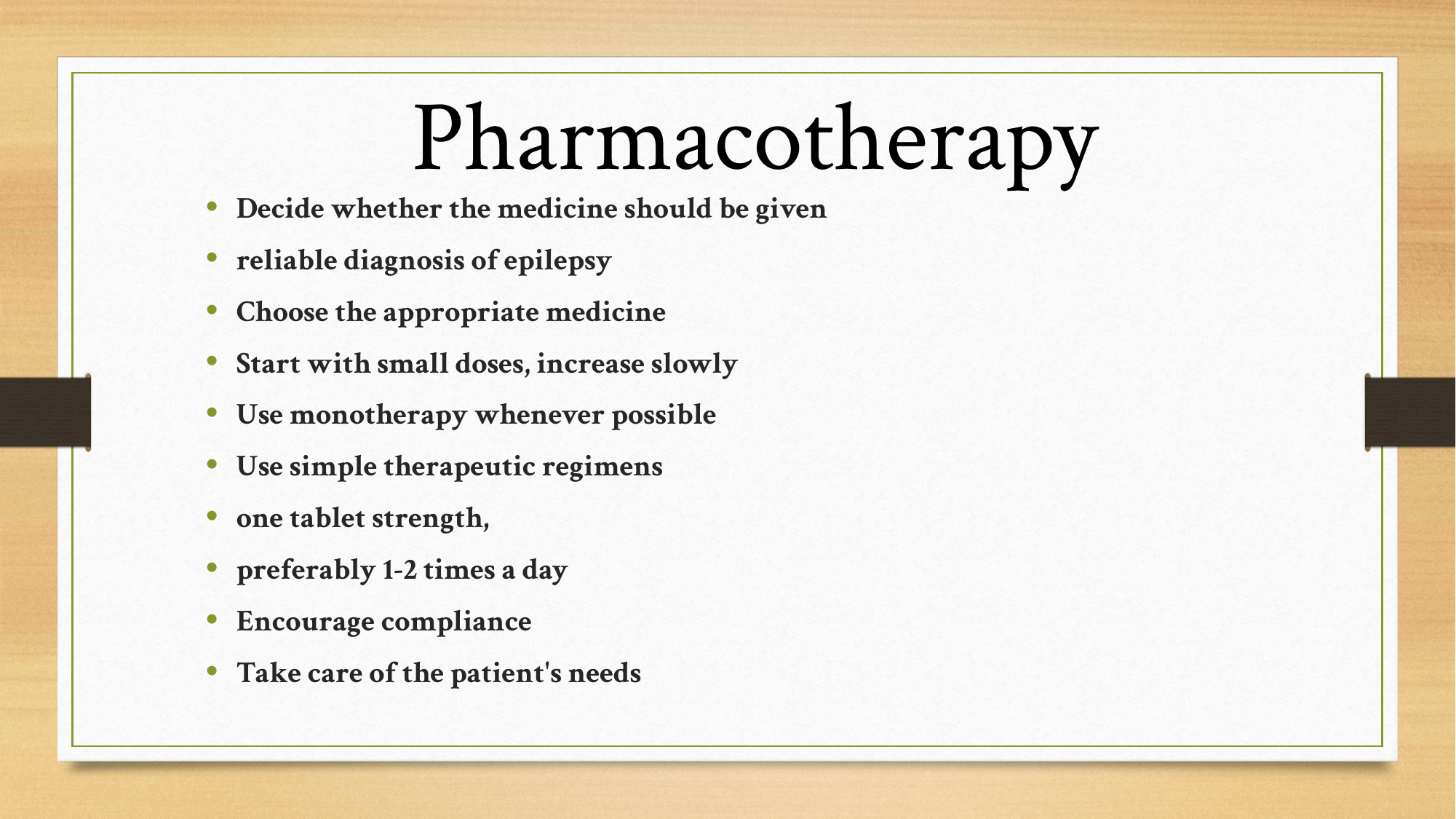

Pharmacotherapy
Decide whether the medicine should be given
reliable diagnosis of epilepsy
Choose the appropriate medicine
Start with small doses, increase slowly
Use monotherapy whenever possible
Use simple therapeutic regimens
one tablet strength,
preferably 1-2 times a day
Encourage compliance
Take care of the patient's needs